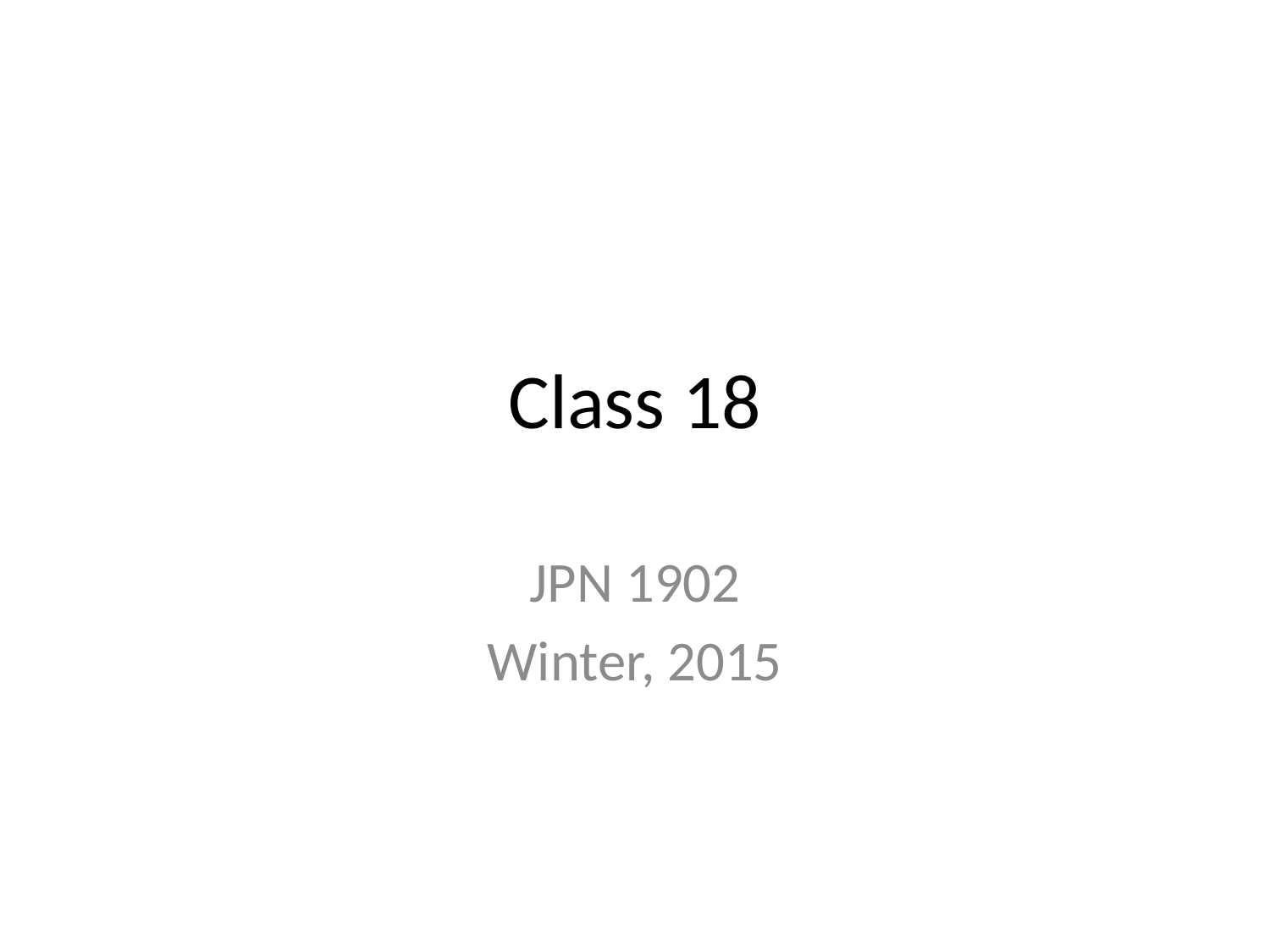

# Class 18
JPN 1902
Winter, 2015